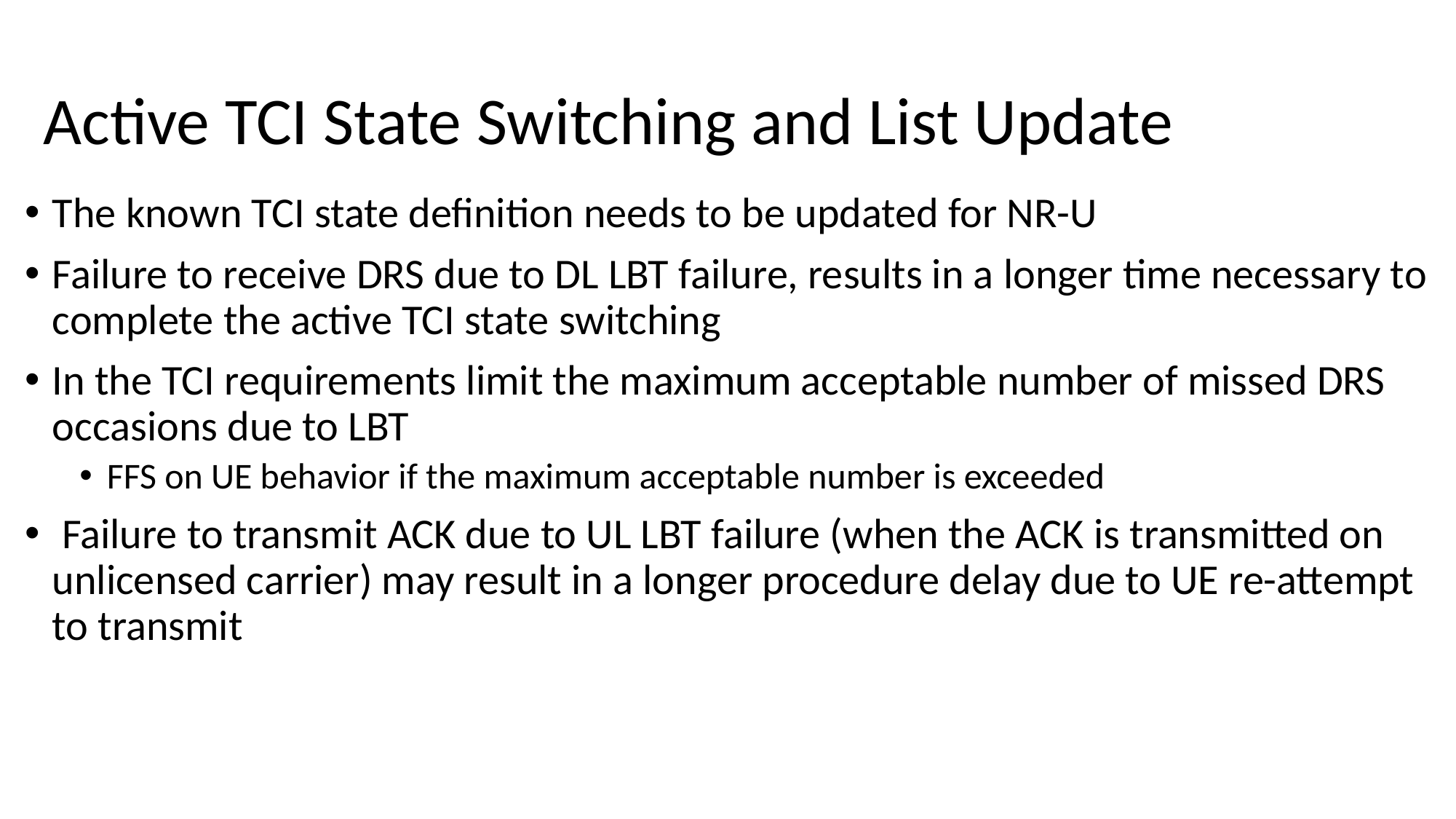

# Active TCI State Switching and List Update
The known TCI state definition needs to be updated for NR-U
Failure to receive DRS due to DL LBT failure, results in a longer time necessary to complete the active TCI state switching
In the TCI requirements limit the maximum acceptable number of missed DRS occasions due to LBT
FFS on UE behavior if the maximum acceptable number is exceeded
 Failure to transmit ACK due to UL LBT failure (when the ACK is transmitted on unlicensed carrier) may result in a longer procedure delay due to UE re-attempt to transmit